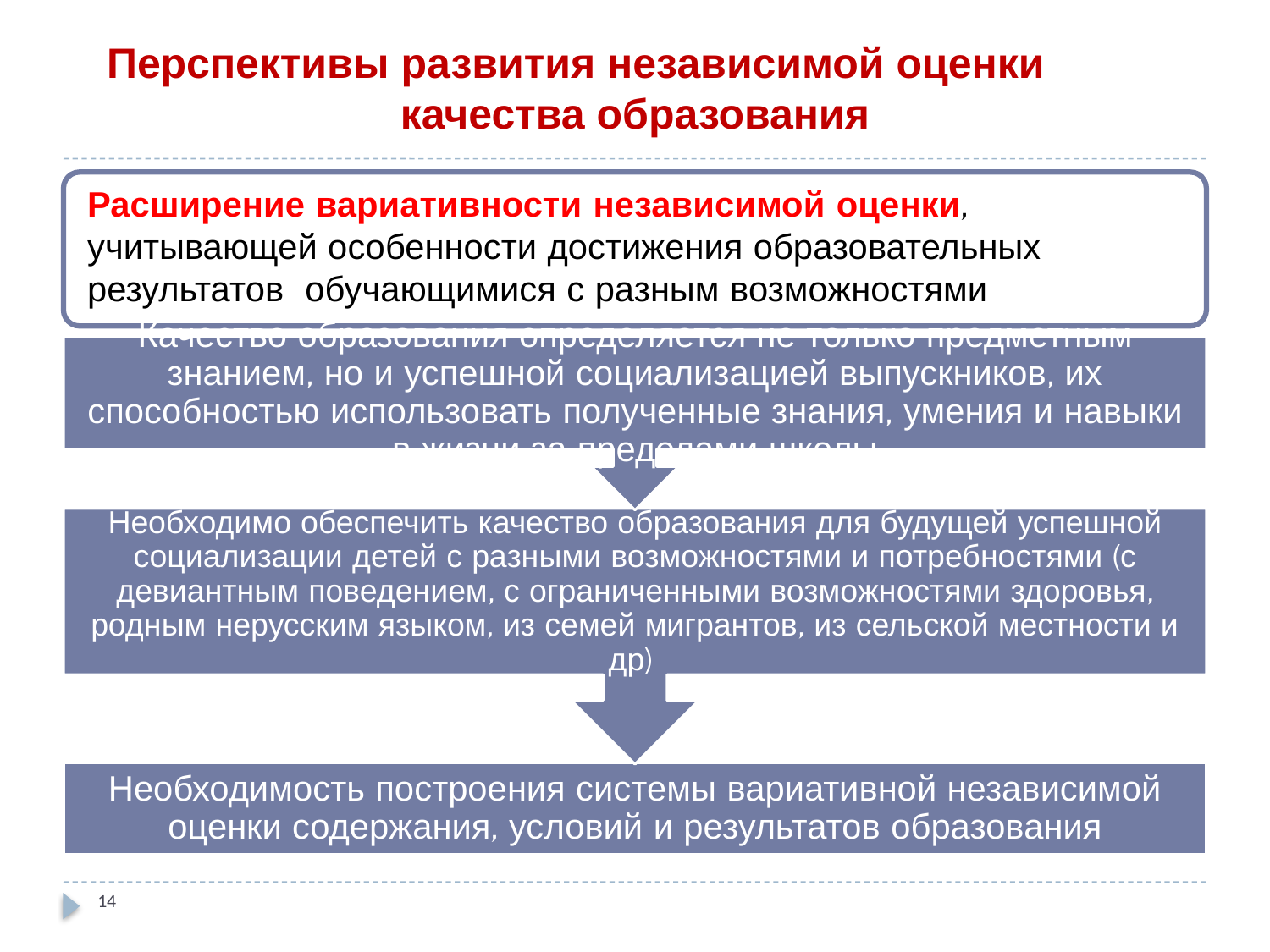

# Перспективы развития независимой оценки качества образования

Расширение вариативности независимой оценки, учитывающей особенности достижения образовательных результатов  обучающимися с разным возможностями

Необходимость построения системы вариативной независимой оценки содержания, условий и результатов образования
Необходимо обеспечить качество образования для будущей успешной социализации детей с разными возможностями и потребностями (с девиантным поведением, с ограниченными возможностями здоровья, родным нерусским языком, из семей мигрантов, из сельской местности и др)
Качество образования определяется не только предметным знанием, но и успешной социализацией выпускников, их способностью использовать полученные знания, умения и навыки в жизни за пределами школы
14